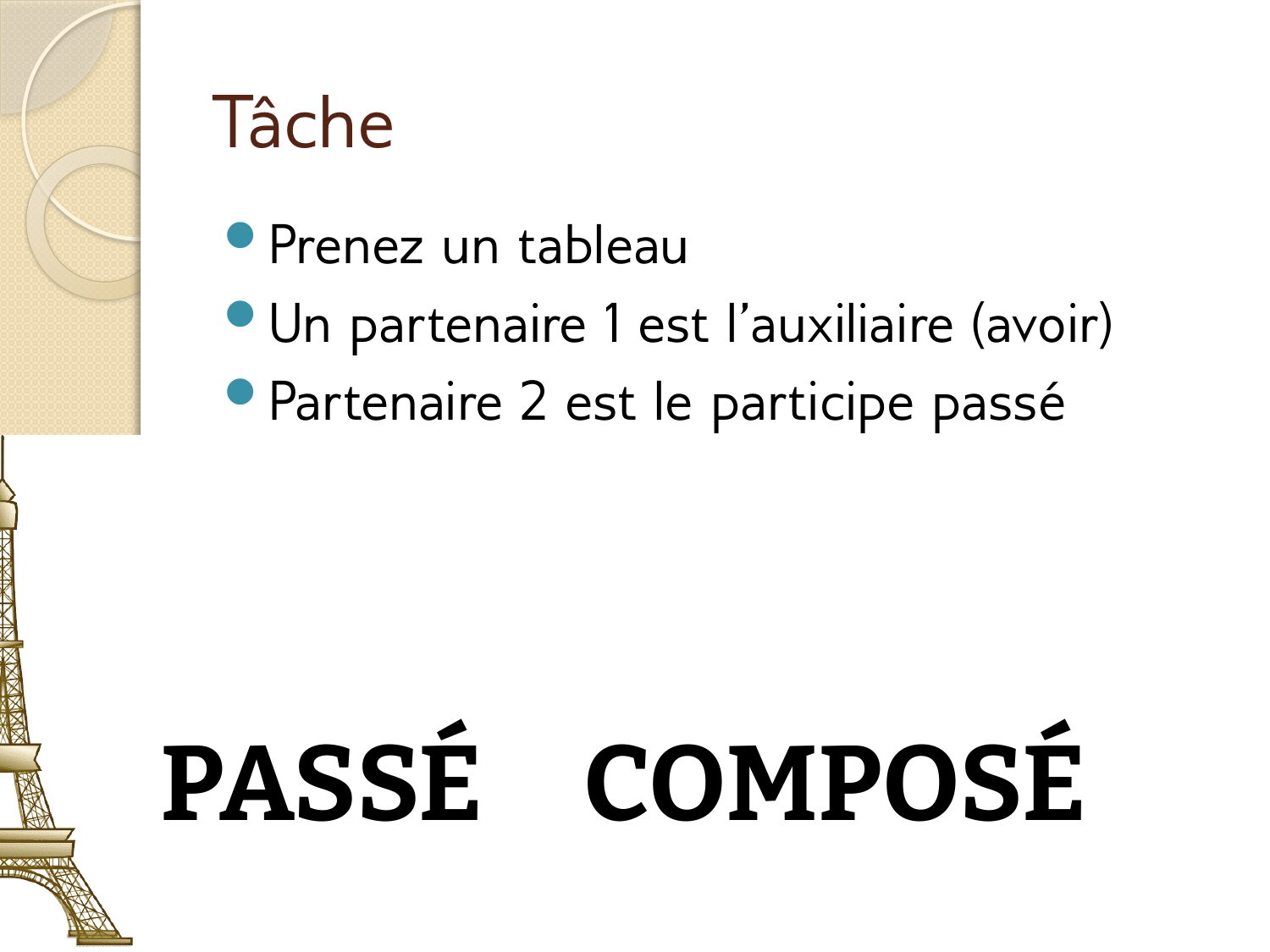

# Tâche
Prenez un tableau
Un partenaire 1 est l’auxiliaire (avoir)
Partenaire 2 est le participe passé
PASSÉ
COMPOSÉ